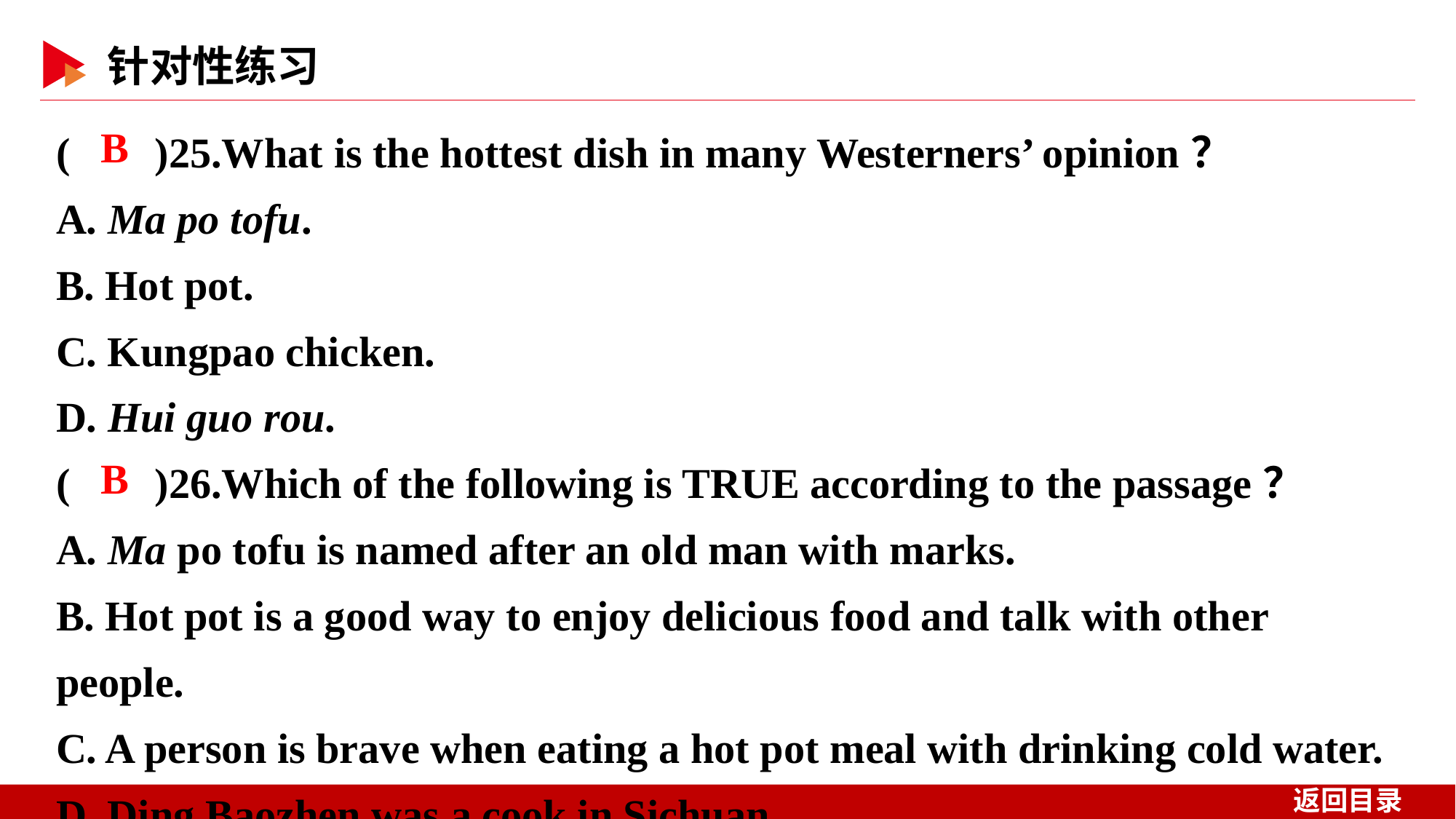

(        )25.What is the hottest dish in many Westerners’ opinion？
A. Ma po tofu.
B. Hot pot.
C. Kungpao chicken.
D. Hui guo rou.
(        )26.Which of the following is TRUE according to the passage？
A. Ma po tofu is named after an old man with marks.
B. Hot pot is a good way to enjoy delicious food and talk with other people.
C. A person is brave when eating a hot pot meal with drinking cold water.
D. Ding Baozhen was a cook in Sichuan.
   B
   B